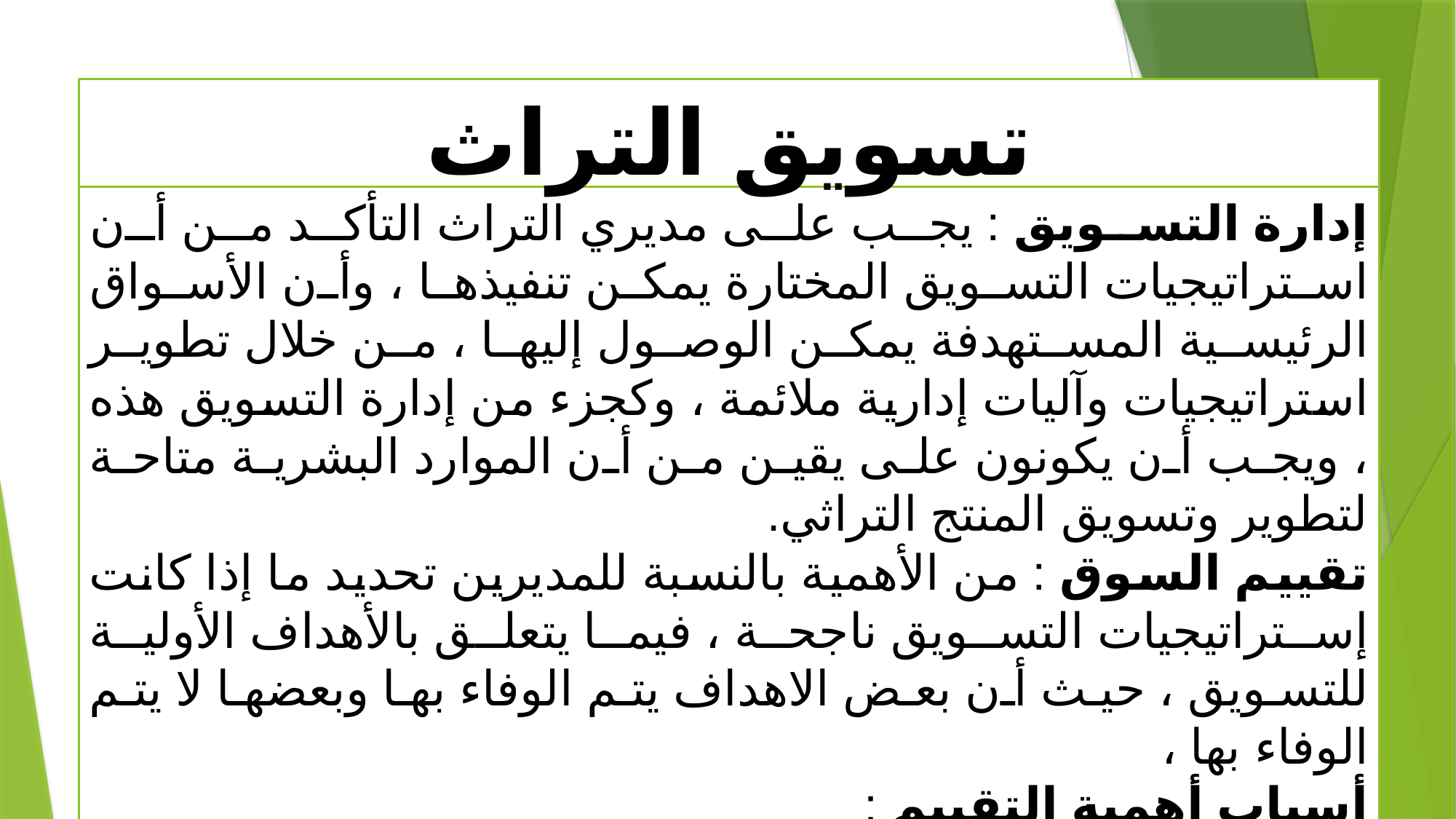

# تسويق التراث
إدارة التسويق : يجب على مديري التراث التأكد من أن استراتيجيات التسويق المختارة يمكن تنفيذها	 ، وأن الأسواق الرئيسية المستهدفة يمكن الوصول إليها ، من خلال تطوير استراتيجيات وآليات إدارية ملائمة ، وكجزء من إدارة التسويق هذه ، ويجب أن يكونون على يقين من أن الموارد البشرية متاحة لتطوير وتسويق المنتج التراثي.
تقييم السوق : من الأهمية بالنسبة للمديرين تحديد ما إذا كانت إستراتيجيات التسويق ناجحة ، فيما يتعلق بالأهداف الأولية للتسويق ، حيث أن بعض الاهداف يتم الوفاء بها وبعضها لا يتم الوفاء بها ،
أسباب أهمية التقييم :
1- تحديد المسؤولية